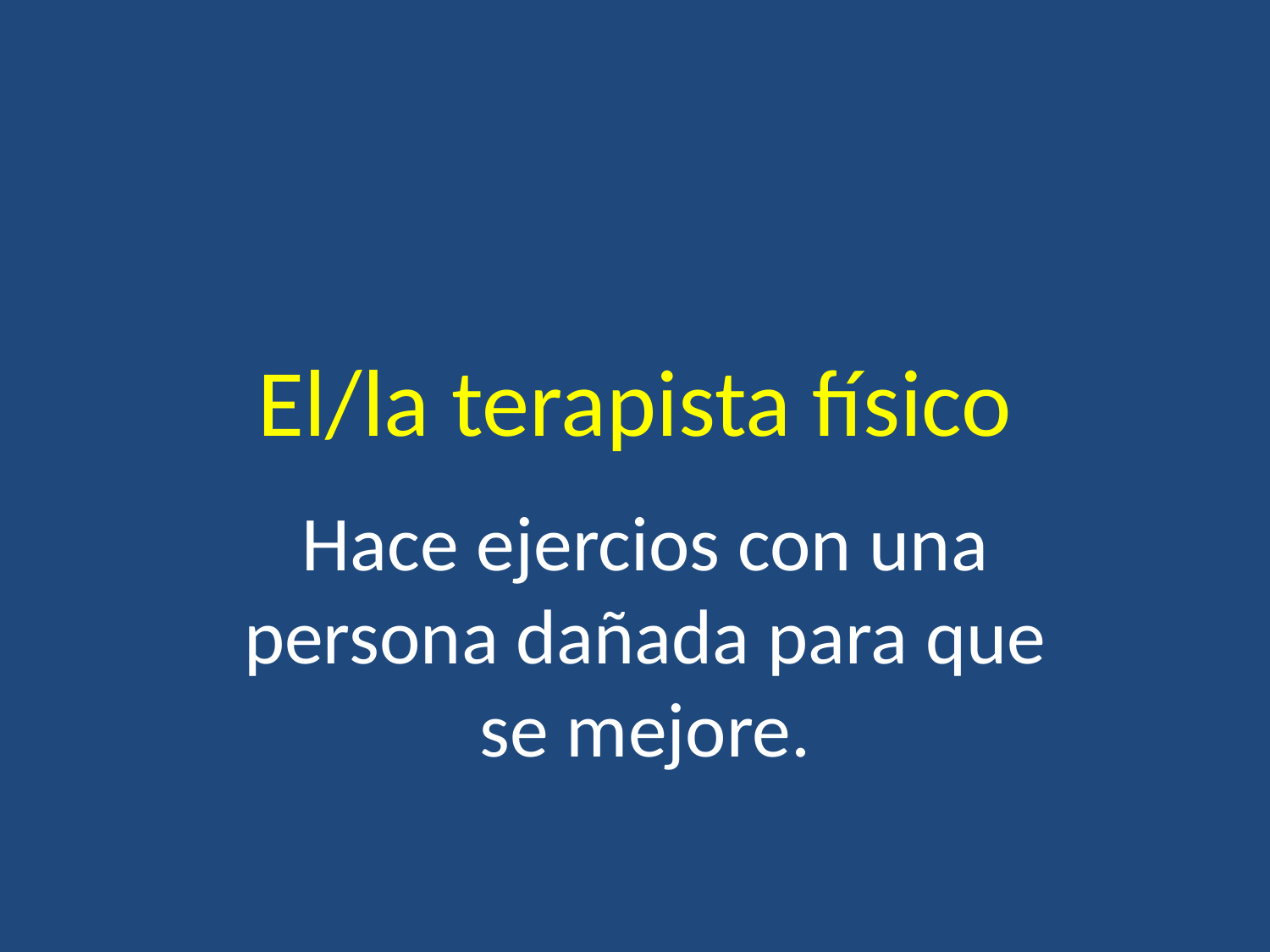

# El/la terapista físico
Hace ejercios con una persona dañada para que se mejore.